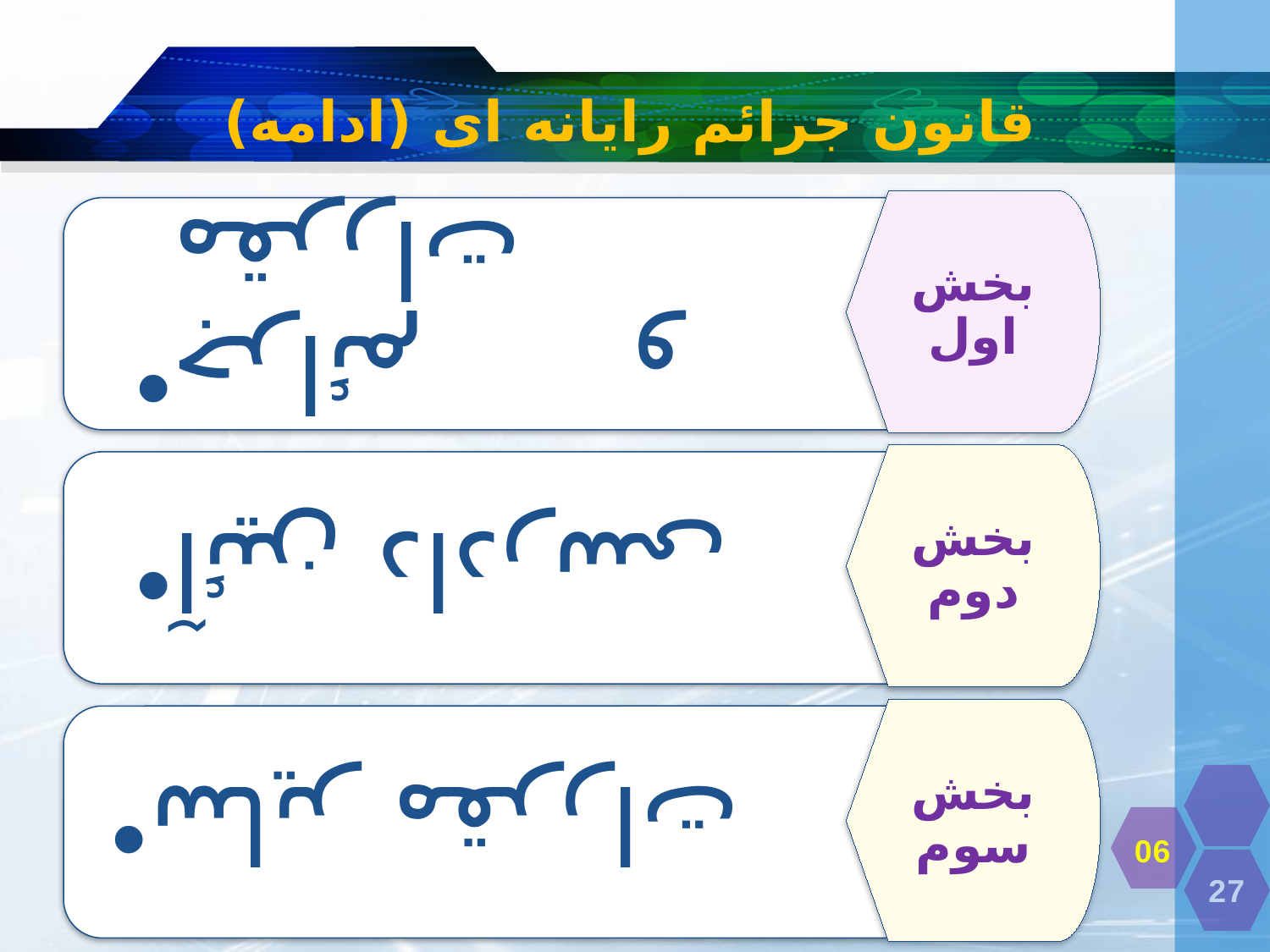

# قانون جرائم رایانه ای (ادامه)
جرائم و مقررات
بخش اول
آئین دادرسی
بخش دوم
سایر مقررات
بخش سوم
06
27